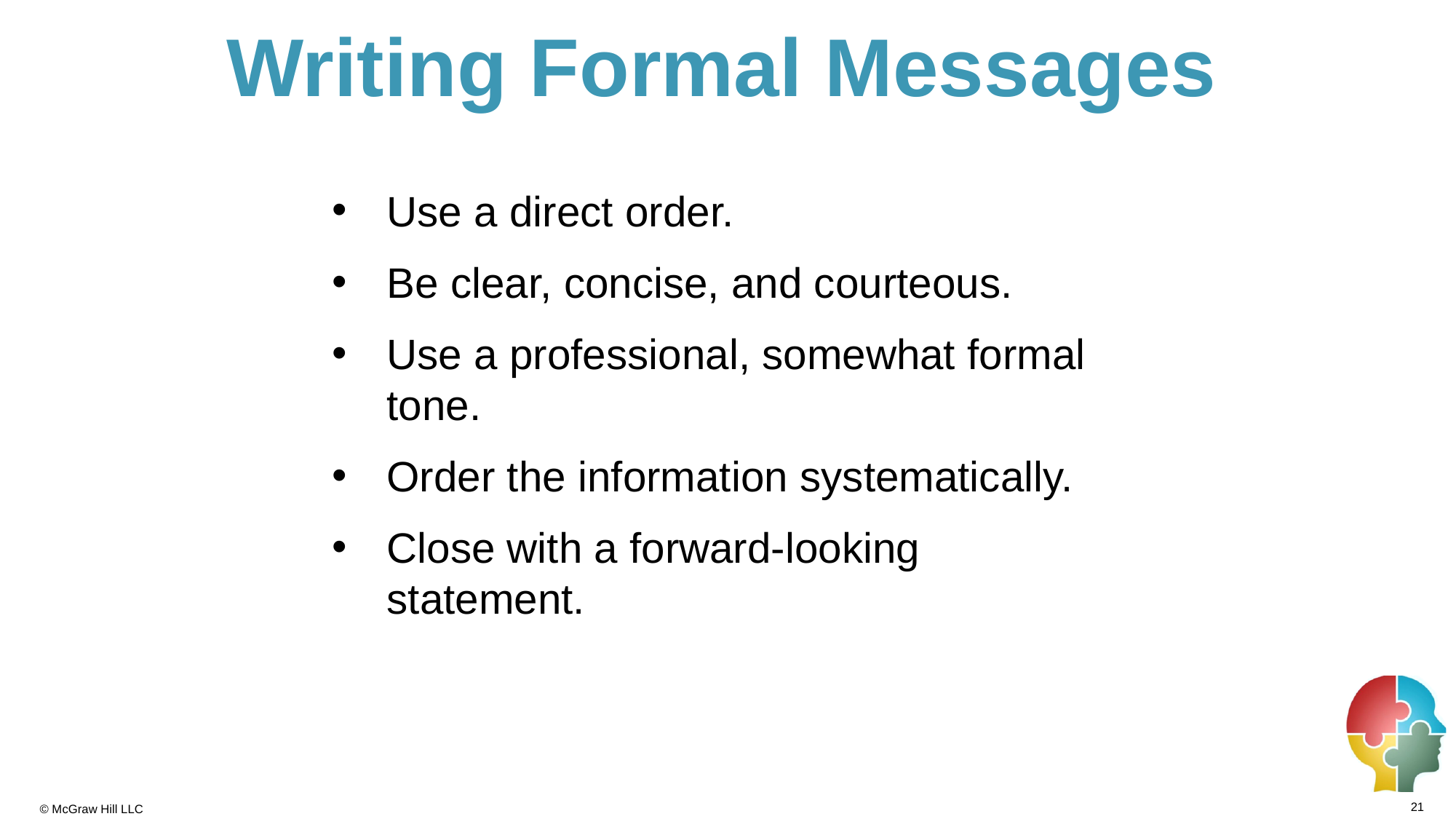

# Writing Formal Messages
Use a direct order.
Be clear, concise, and courteous.
Use a professional, somewhat formal tone.
Order the information systematically.
Close with a forward-looking statement.
21